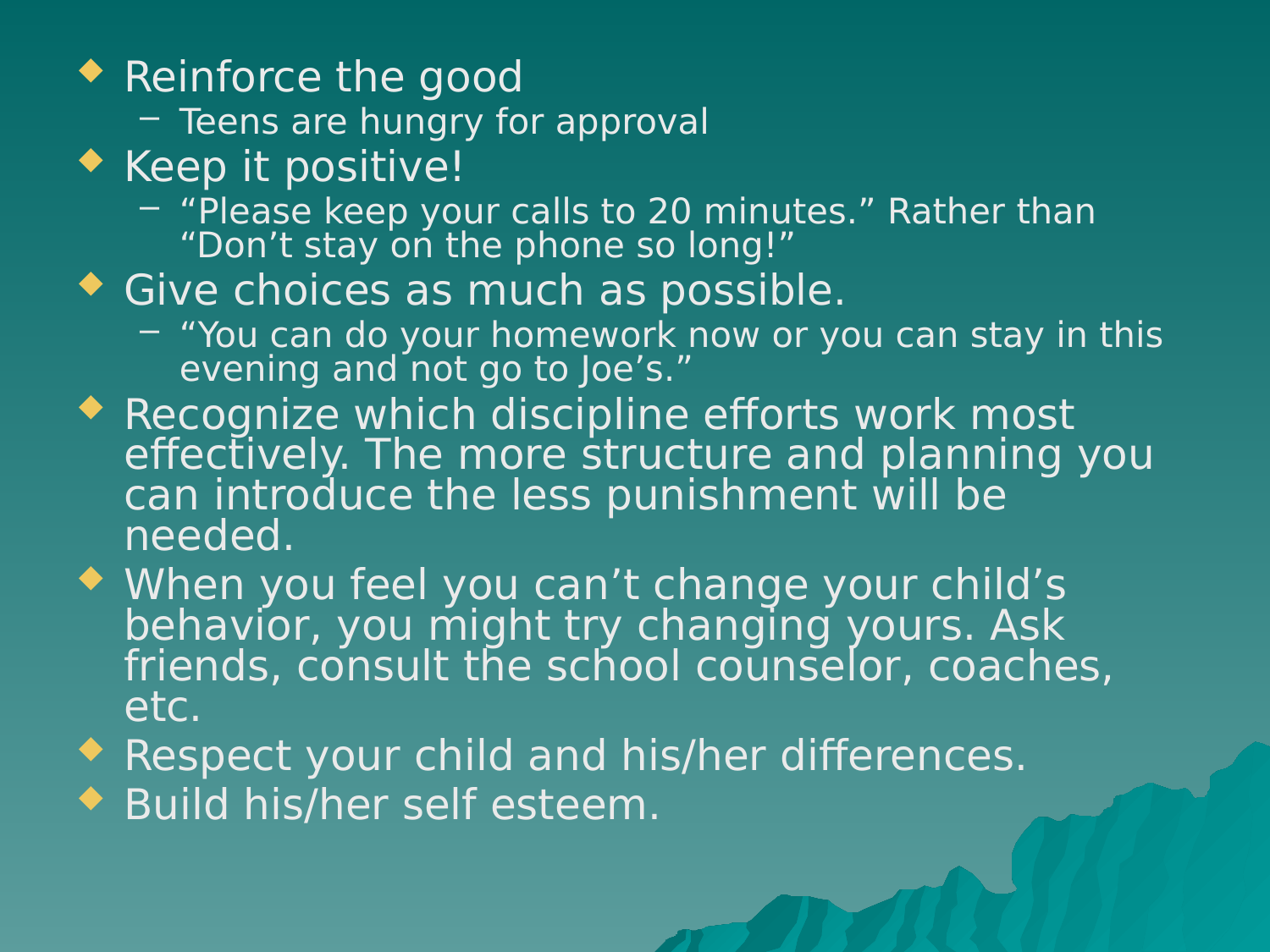

#
Reinforce the good
Teens are hungry for approval
Keep it positive!
“Please keep your calls to 20 minutes.” Rather than “Don’t stay on the phone so long!”
Give choices as much as possible.
“You can do your homework now or you can stay in this evening and not go to Joe’s.”
Recognize which discipline efforts work most effectively. The more structure and planning you can introduce the less punishment will be needed.
When you feel you can’t change your child’s behavior, you might try changing yours. Ask friends, consult the school counselor, coaches, etc.
Respect your child and his/her differences.
Build his/her self esteem.